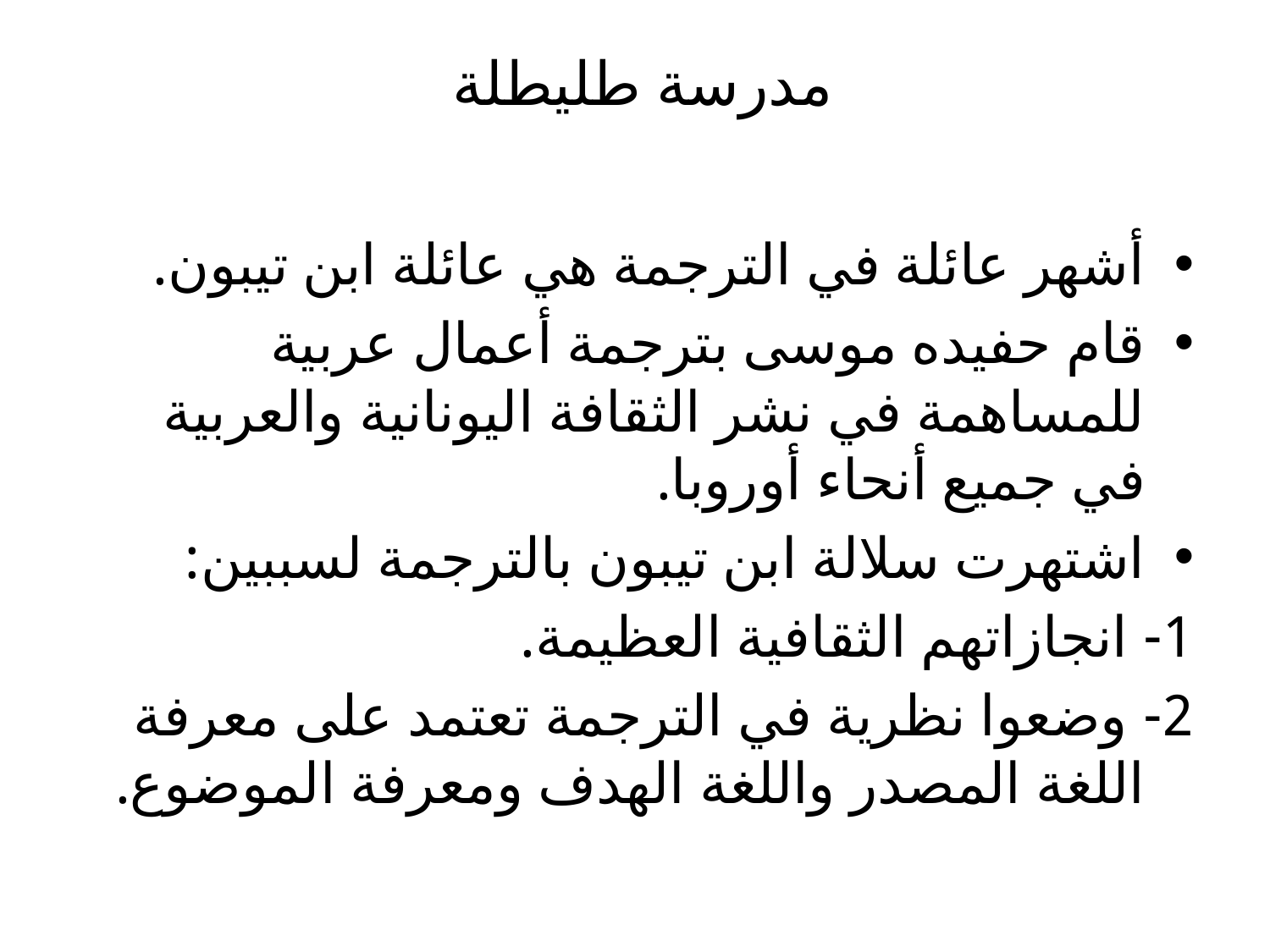

# مدرسة طليطلة
أشهر عائلة في الترجمة هي عائلة ابن تيبون.
قام حفيده موسى بترجمة أعمال عربية للمساهمة في نشر الثقافة اليونانية والعربية في جميع أنحاء أوروبا.
اشتهرت سلالة ابن تيبون بالترجمة لسببين:
1- انجازاتهم الثقافية العظيمة.
2- وضعوا نظرية في الترجمة تعتمد على معرفة اللغة المصدر واللغة الهدف ومعرفة الموضوع.